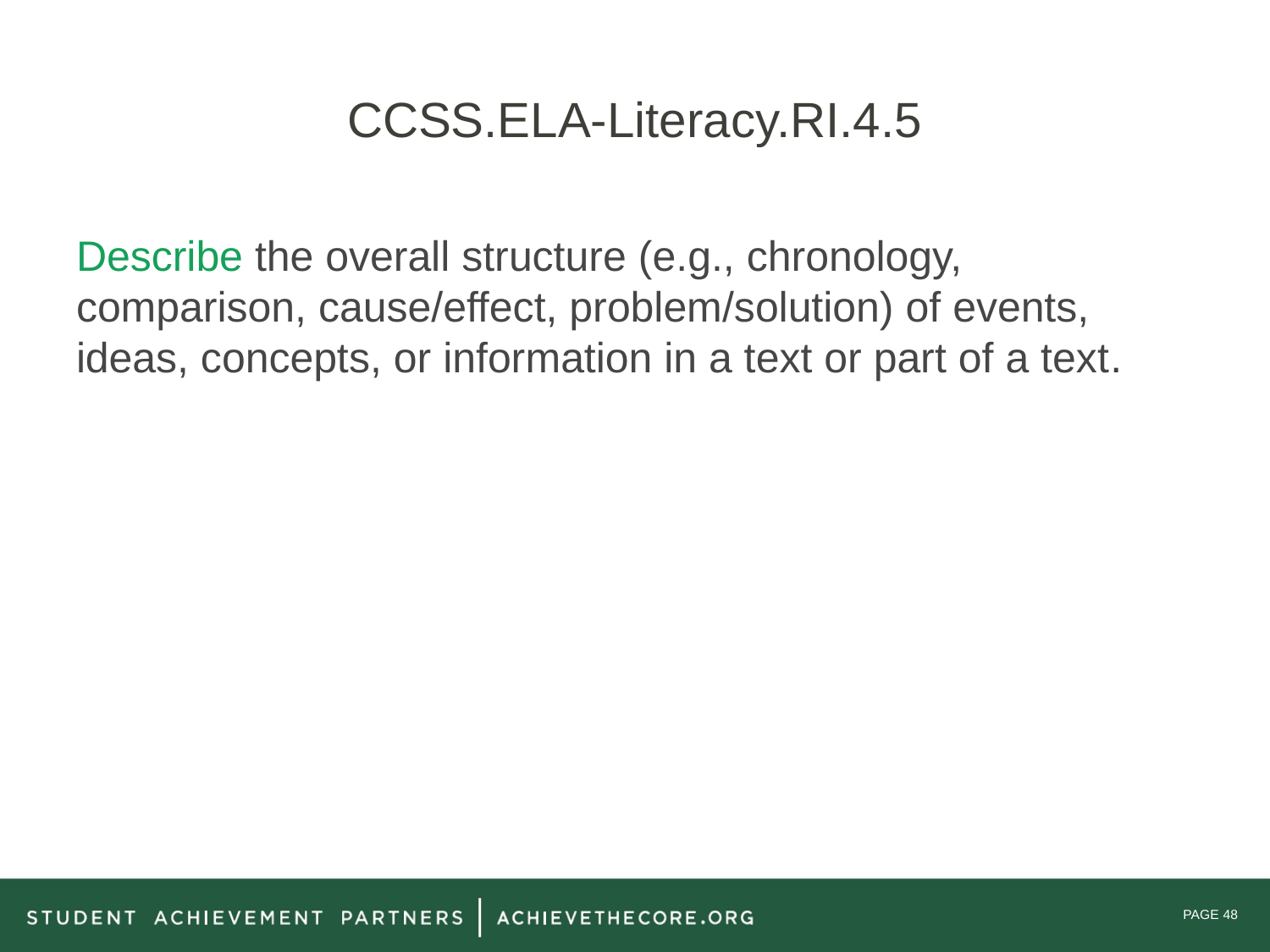

# CCSS.ELA-Literacy.RI.4.5
Describe the overall structure (e.g., chronology, comparison, cause/effect, problem/solution) of events, ideas, concepts, or information in a text or part of a text.